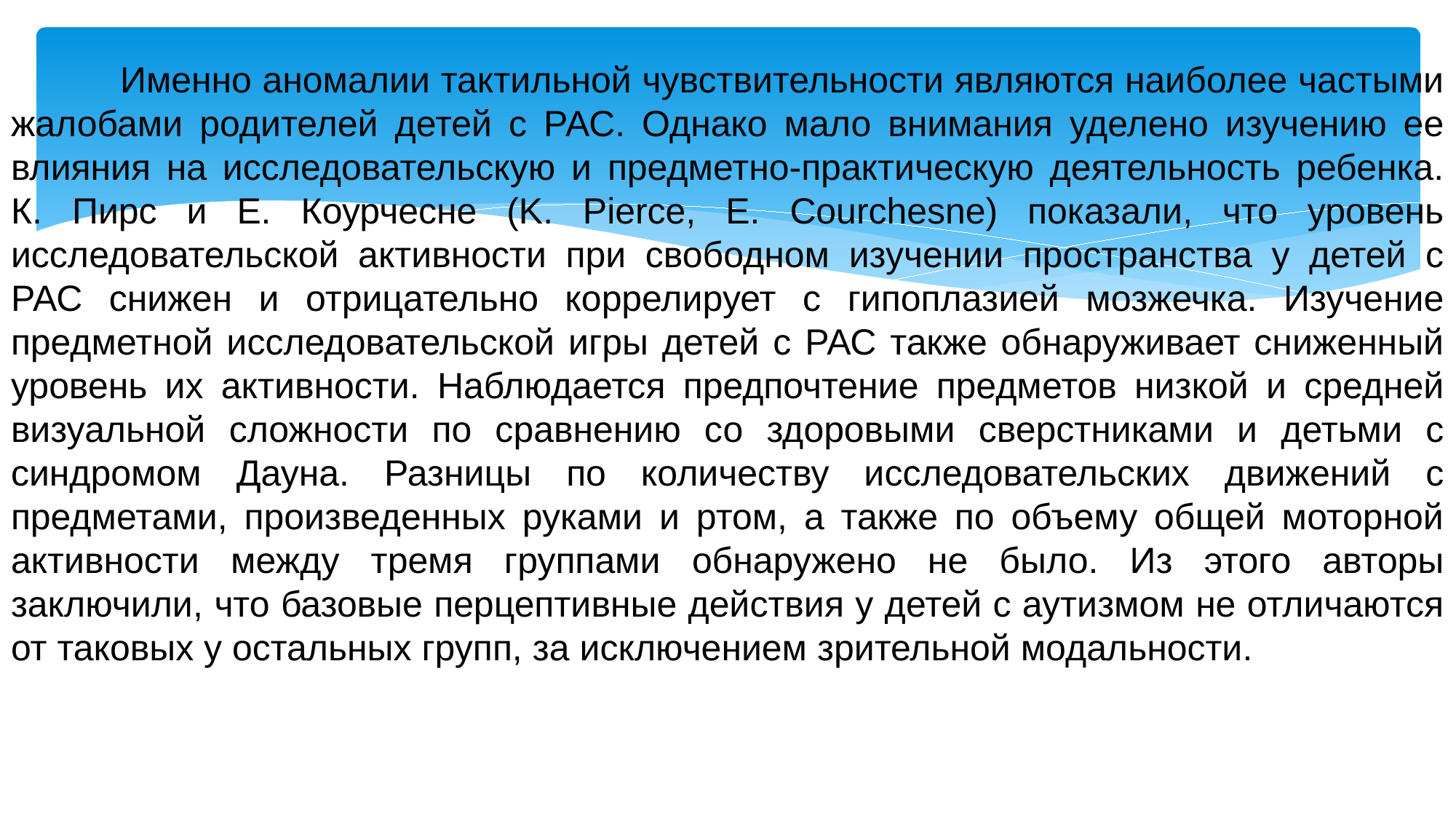

Именно аномалии тактильной чувствительности являются наиболее частыми жалобами родителей детей с РАС. Однако мало внимания уделено изучению ее влияния на исследовательскую и предметно-практическую деятельность ребенка. К. Пирс и Е. Коурчесне (K. Pierce, E. Courchesne) показали, что уровень исследовательской активности при свободном изучении пространства у детей с РАС снижен и отрицательно коррелирует с гипоплазией мозжечка. Изучение предметной исследовательской игры детей с РАС также обнаруживает сниженный уровень их активности. Наблюдается предпочтение предметов низкой и средней визуальной сложности по сравнению со здоровыми сверстниками и детьми с синдромом Дауна. Разницы по количеству исследовательских движений с предметами, произведенных руками и ртом, а также по объему общей моторной активности между тремя группами обнаружено не было. Из этого авторы заключили, что базовые перцептивные действия у детей с аутизмом не отличаются от таковых у остальных групп, за исключением зрительной модальности.
#